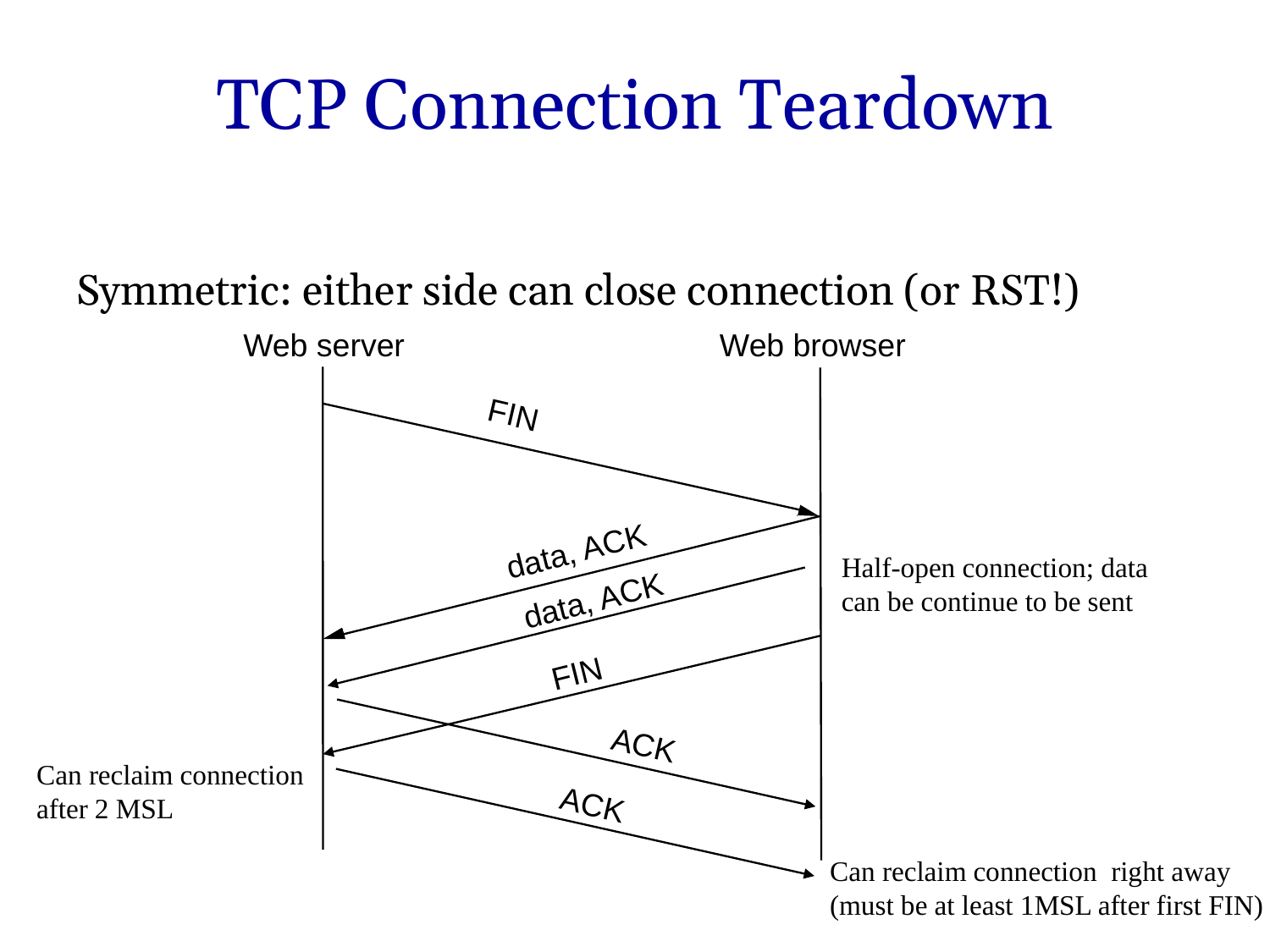

# TCP Connection Teardown
Symmetric: either side can close connection (or RST!)
Web server
Web browser

FIN

data, ACK
Half-open connection; data can be continue to be sent

data, ACK

FIN

ACK
Can reclaim connection  after 2 MSL

ACK
Can reclaim connection  right away (must be at least 1MSL after first FIN)